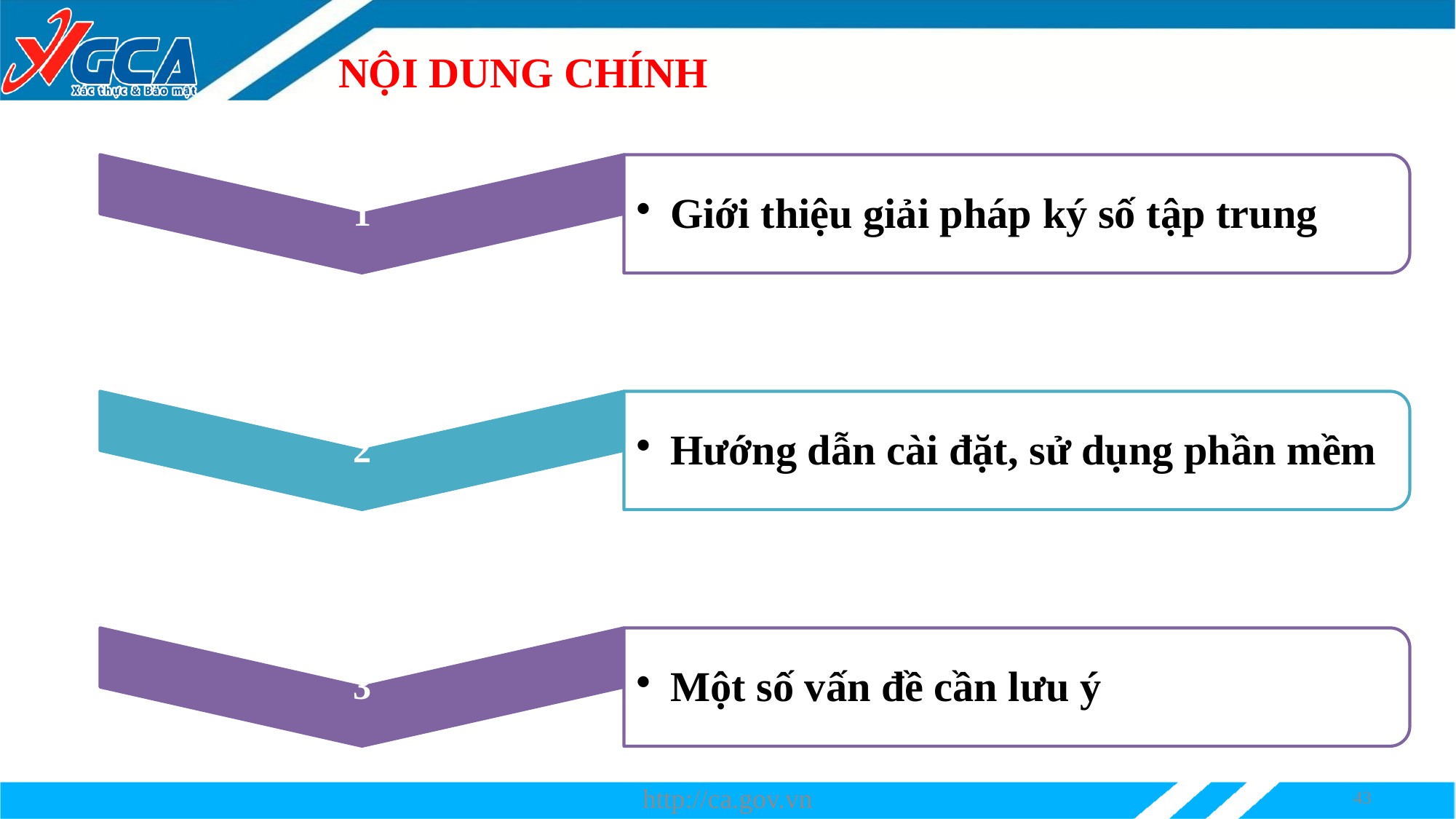

# NỘI DUNG CHÍNH
Giới thiệu giải pháp ký số tập trung
1
Một số vấn đề cần lưu ý
2
3
Hướng dẫn cài đặt, sử dụng phần mềm
http://ca.gov.vn
43